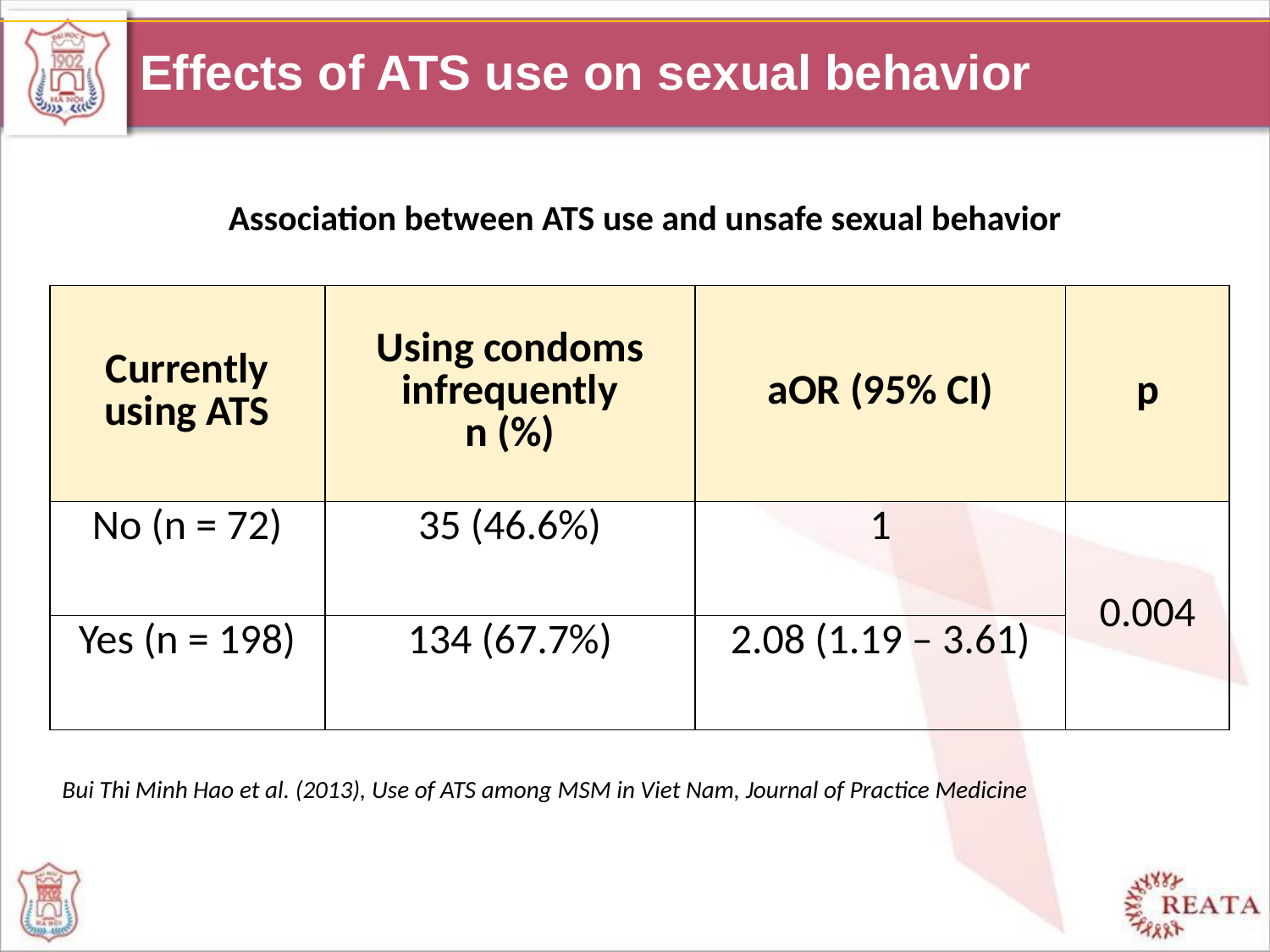

# Effects of ATS use on sexual behavior
Association between ATS use and unsafe sexual behavior
| Currently using ATS | Using condoms infrequently n (%) | aOR (95% CI) | p |
| --- | --- | --- | --- |
| No (n = 72) | 35 (46.6%) | 1 | 0.004 |
| Yes (n = 198) | 134 (67.7%) | 2.08 (1.19 – 3.61) |  |
Bui Thi Minh Hao et al. (2013), Use of ATS among MSM in Viet Nam, Journal of Practice Medicine